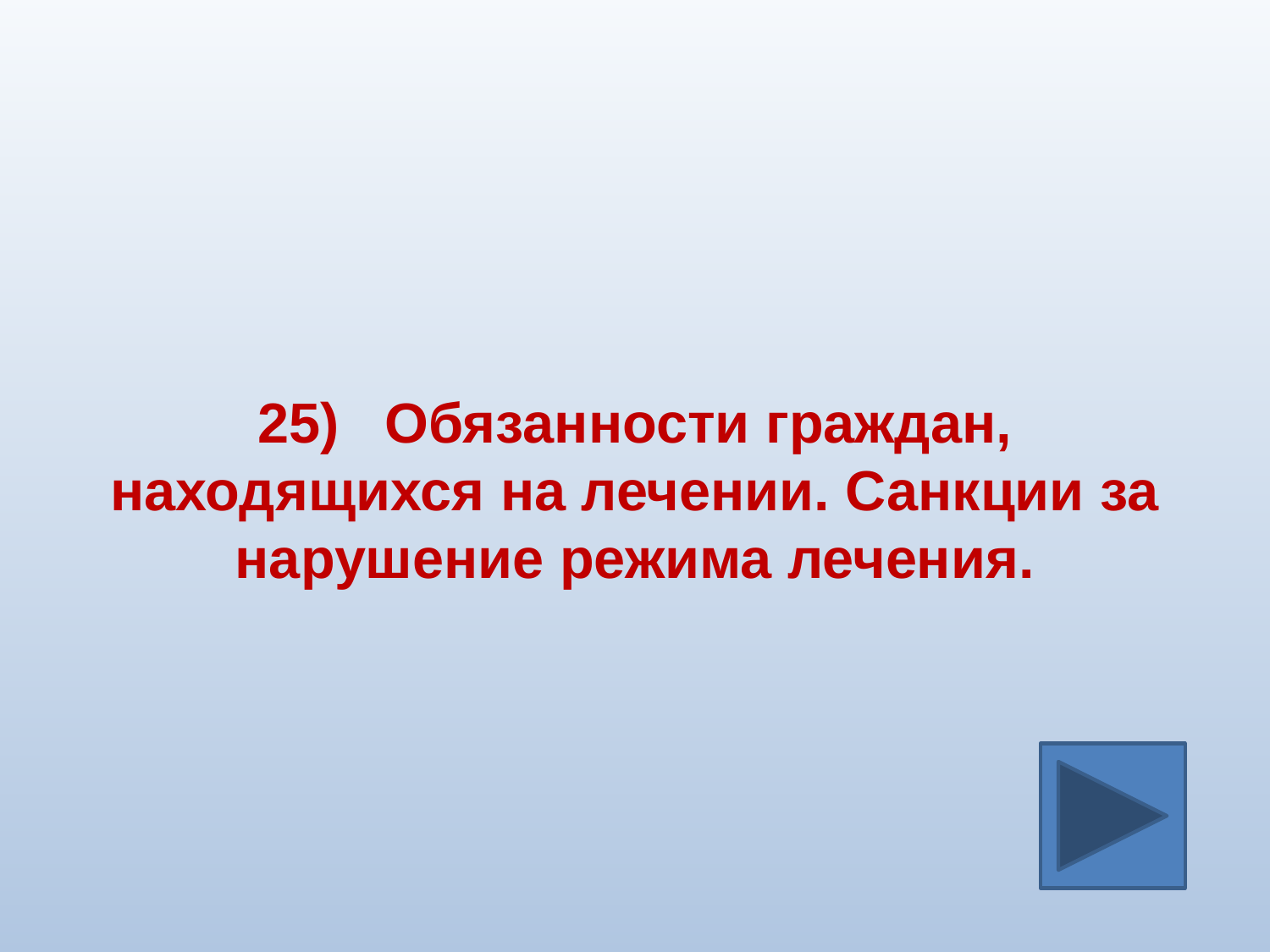

#

25)	Обязанности граждан, находящихся на лечении. Санкции за нарушение режима лечения.